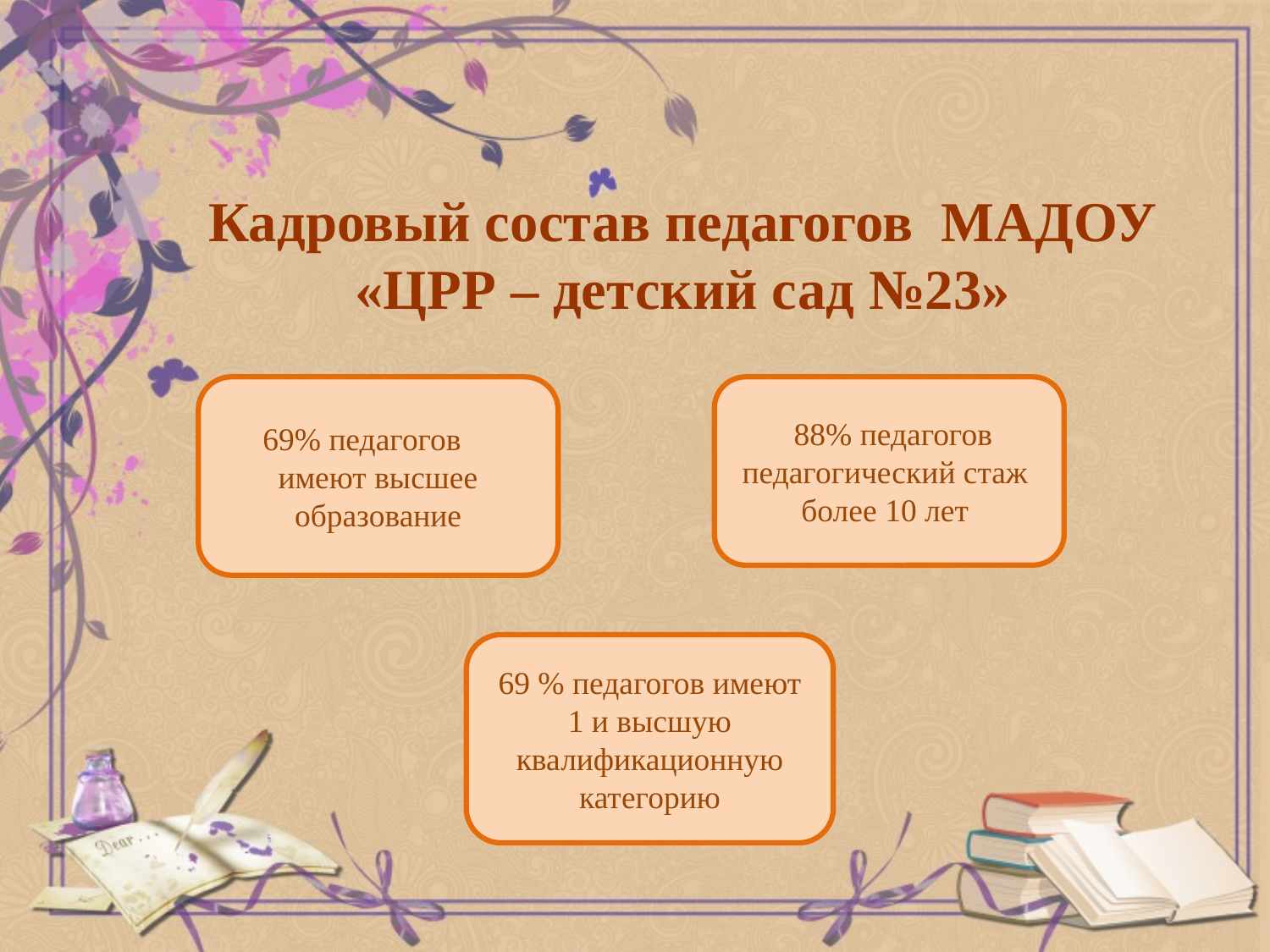

# Кадровый состав педагогов  МАДОУ «ЦРР – детский сад №23»
69% педагогов     имеют высшее образование
 88% педагогов педагогический стаж  более 10 лет
69 % педагогов имеют 1 и высшую квалификационную категорию